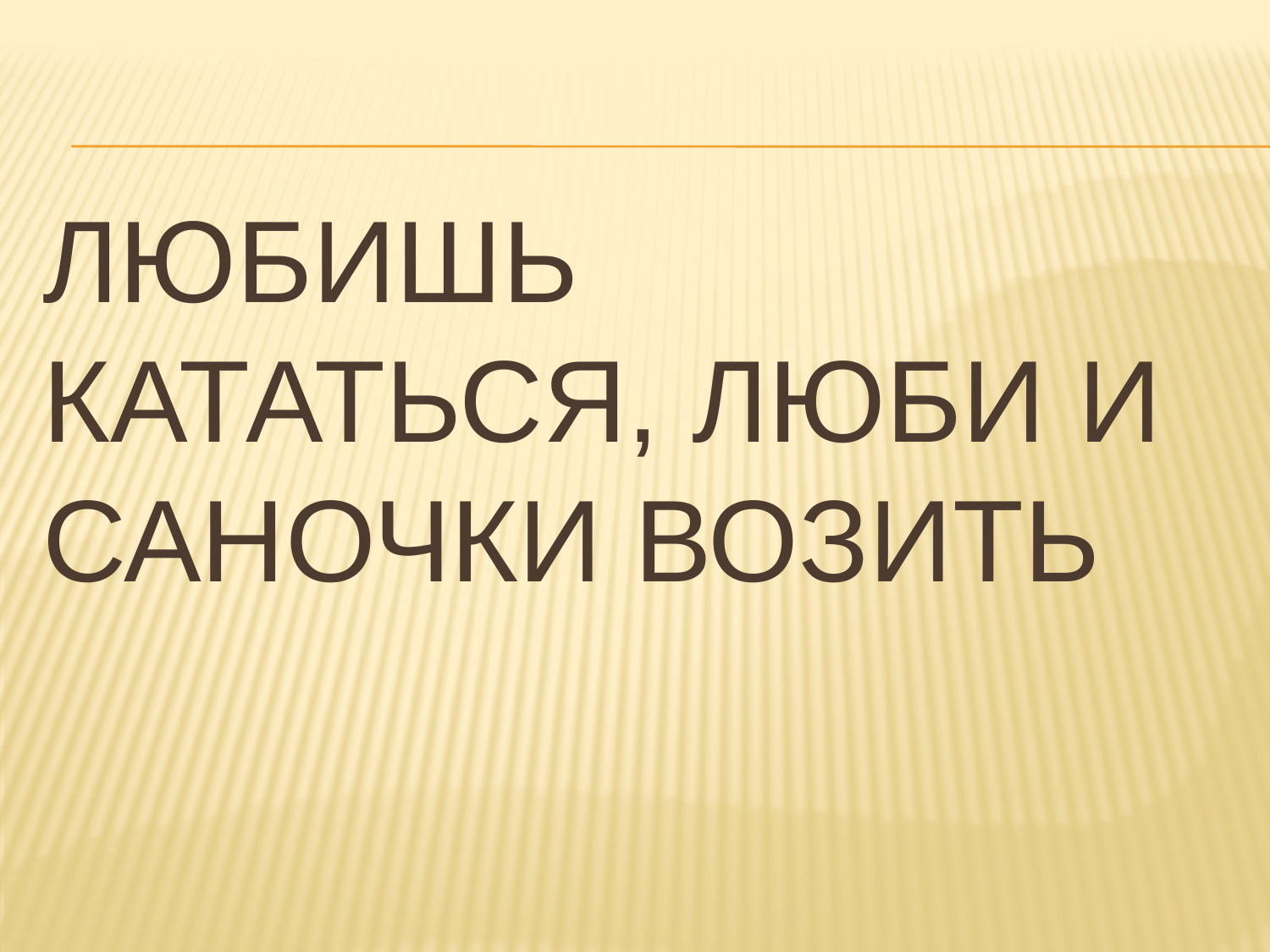

# Любишь кататься, люби и саночки возить